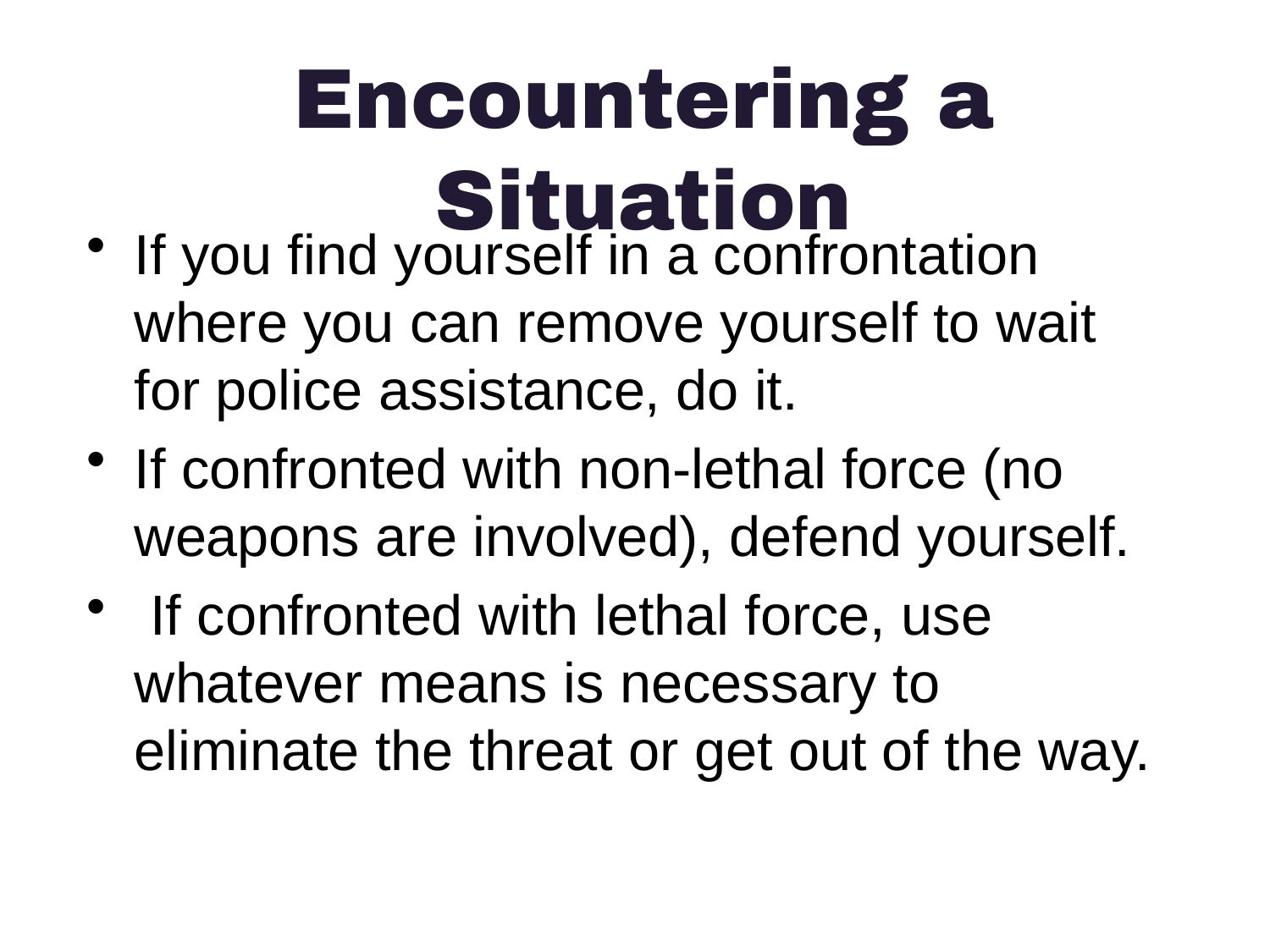

# Encountering a Situation
If you find yourself in a confrontation where you can remove yourself to wait for police assistance, do it.
If confronted with non-lethal force (no weapons are involved), defend yourself.
 If confronted with lethal force, use whatever means is necessary to eliminate the threat or get out of the way.